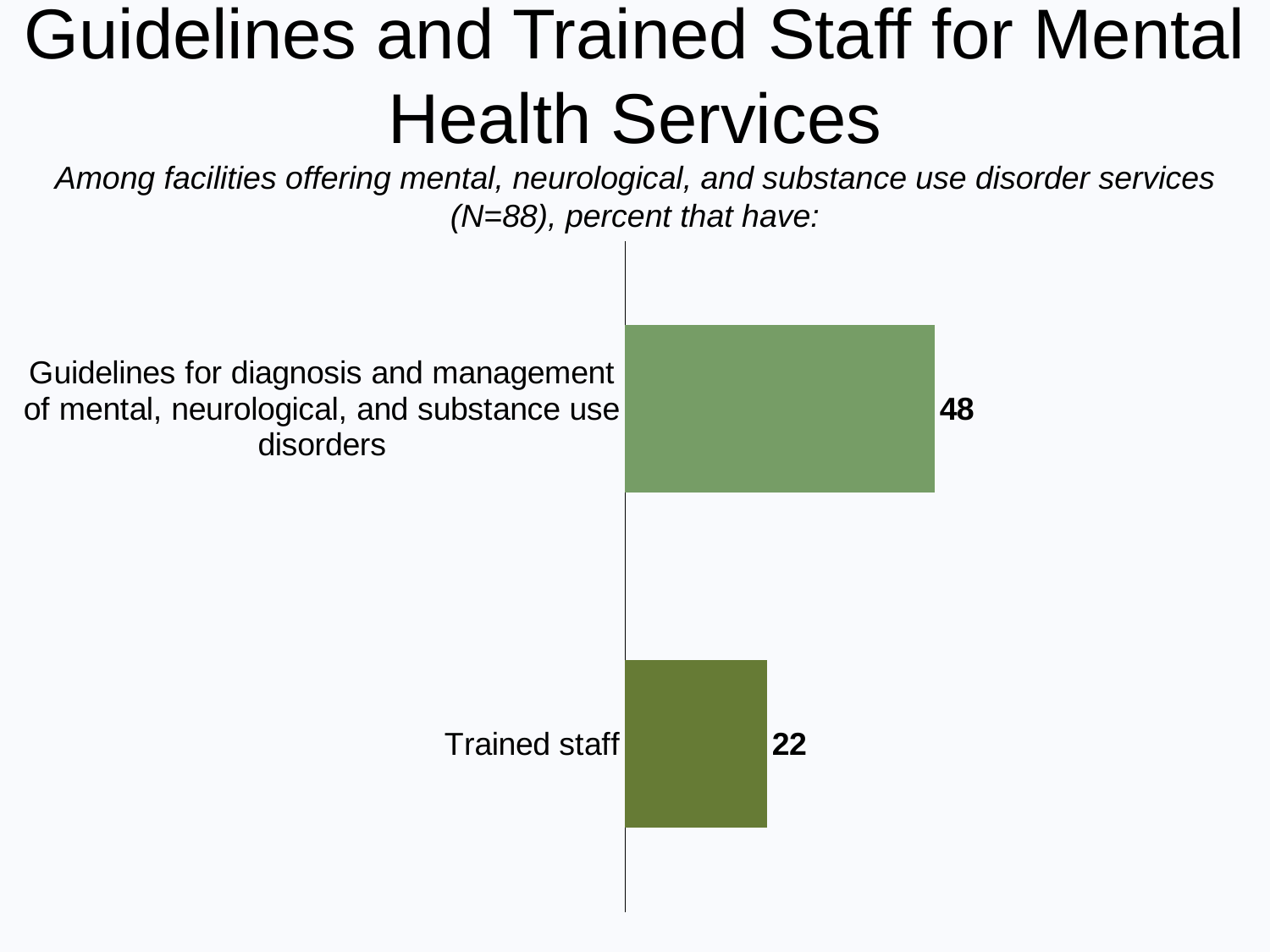

# Guidelines and Trained Staff for Mental Health Services
Among facilities offering mental, neurological, and substance use disorder services (N=88), percent that have:

### Chart

| Category | Series 1 |
|---|---|
| Trained staff | 22.0 |
| Guidelines for diagnosis and management of mental, neurological, and substance use disorders | 48.0 |